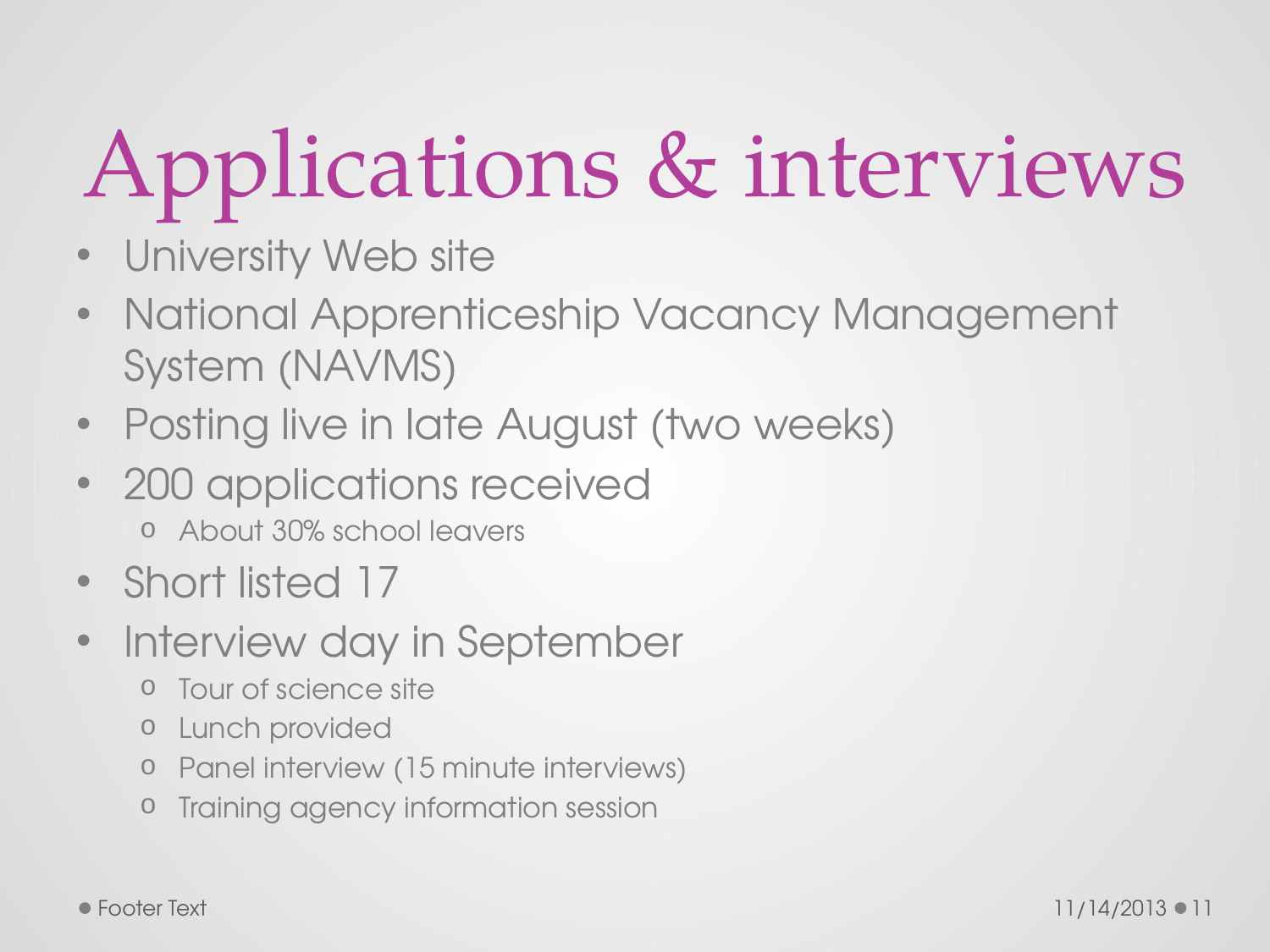

# Applications & interviews
University Web site
National Apprenticeship Vacancy Management System (NAVMS)
Posting live in late August (two weeks)
200 applications received
About 30% school leavers
Short listed 17
Interview day in September
Tour of science site
Lunch provided
Panel interview (15 minute interviews)
Training agency information session
Footer Text
11/14/2013
11